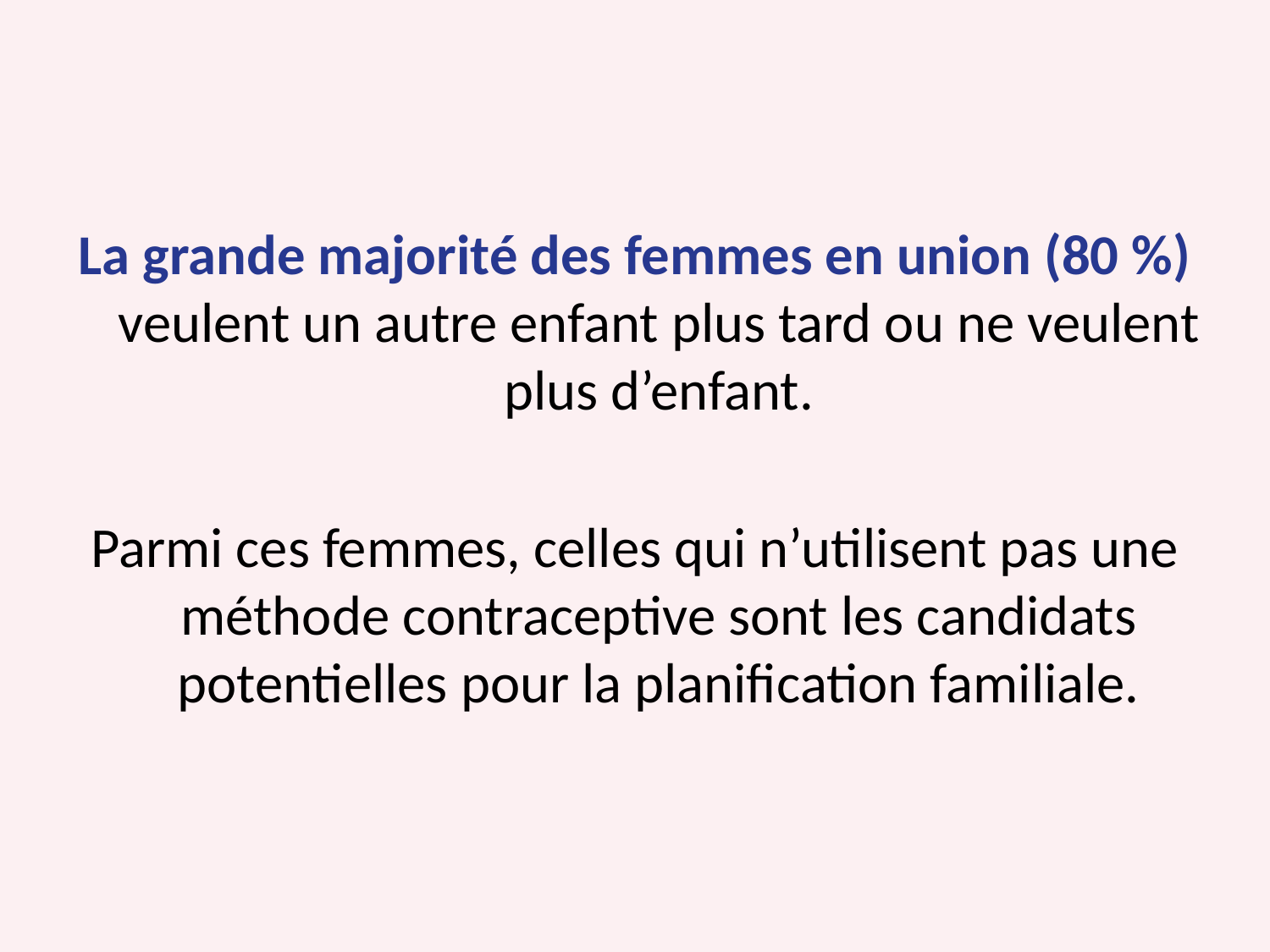

La grande majorité des femmes en union (80 %) veulent un autre enfant plus tard ou ne veulent plus d’enfant.

Parmi ces femmes, celles qui n’utilisent pas une méthode contraceptive sont les candidats potentielles pour la planification familiale.